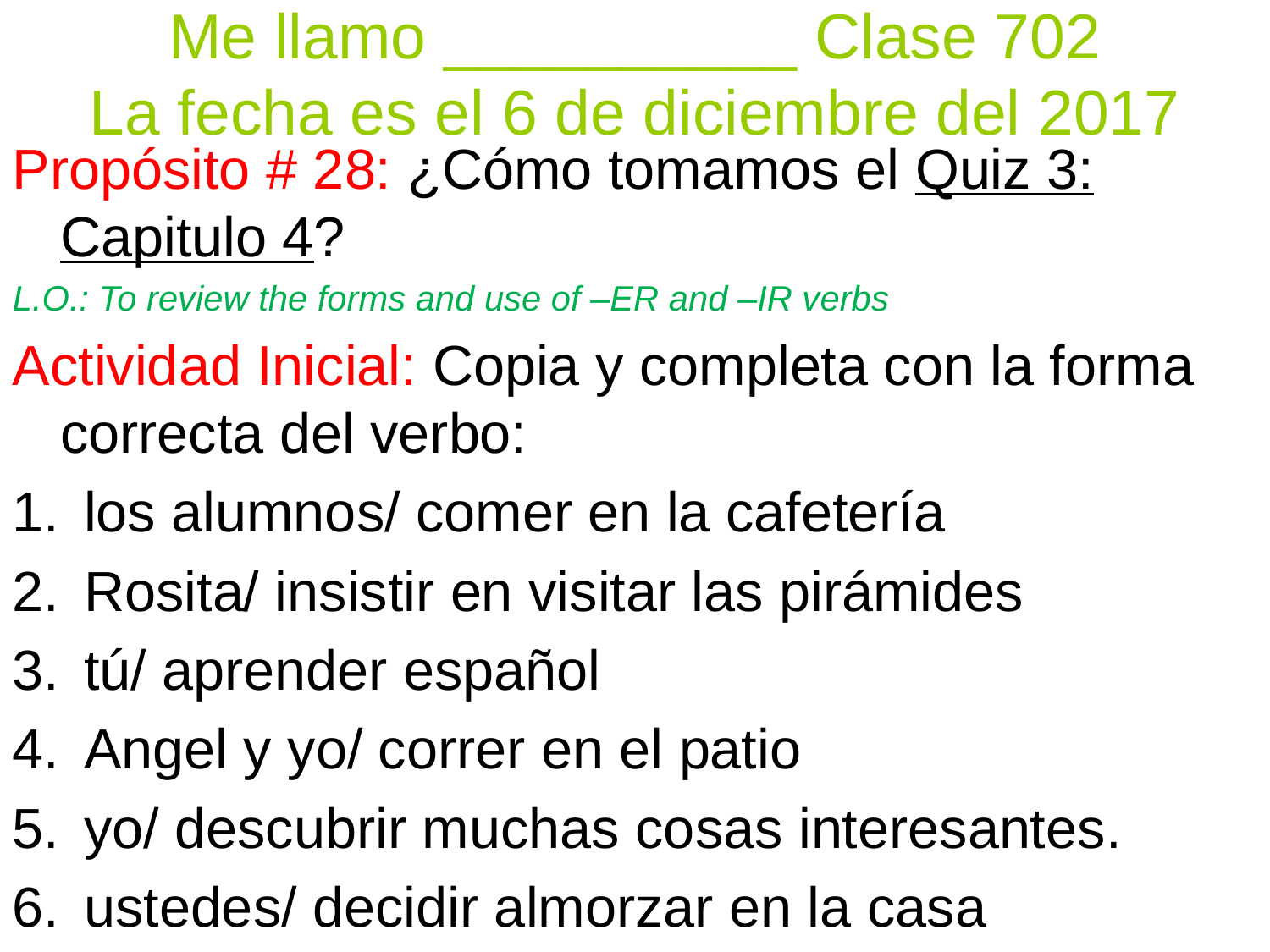

Me llamo __________ Clase 702
La fecha es el 6 de diciembre del 2017
Propósito # 28: ¿Cómo tomamos el Quiz 3: Capitulo 4?
L.O.: To review the forms and use of –ER and –IR verbs
Actividad Inicial: Copia y completa con la forma correcta del verbo:
los alumnos/ comer en la cafetería
Rosita/ insistir en visitar las pirámides
tú/ aprender español
Angel y yo/ correr en el patio
yo/ descubrir muchas cosas interesantes.
ustedes/ decidir almorzar en la casa